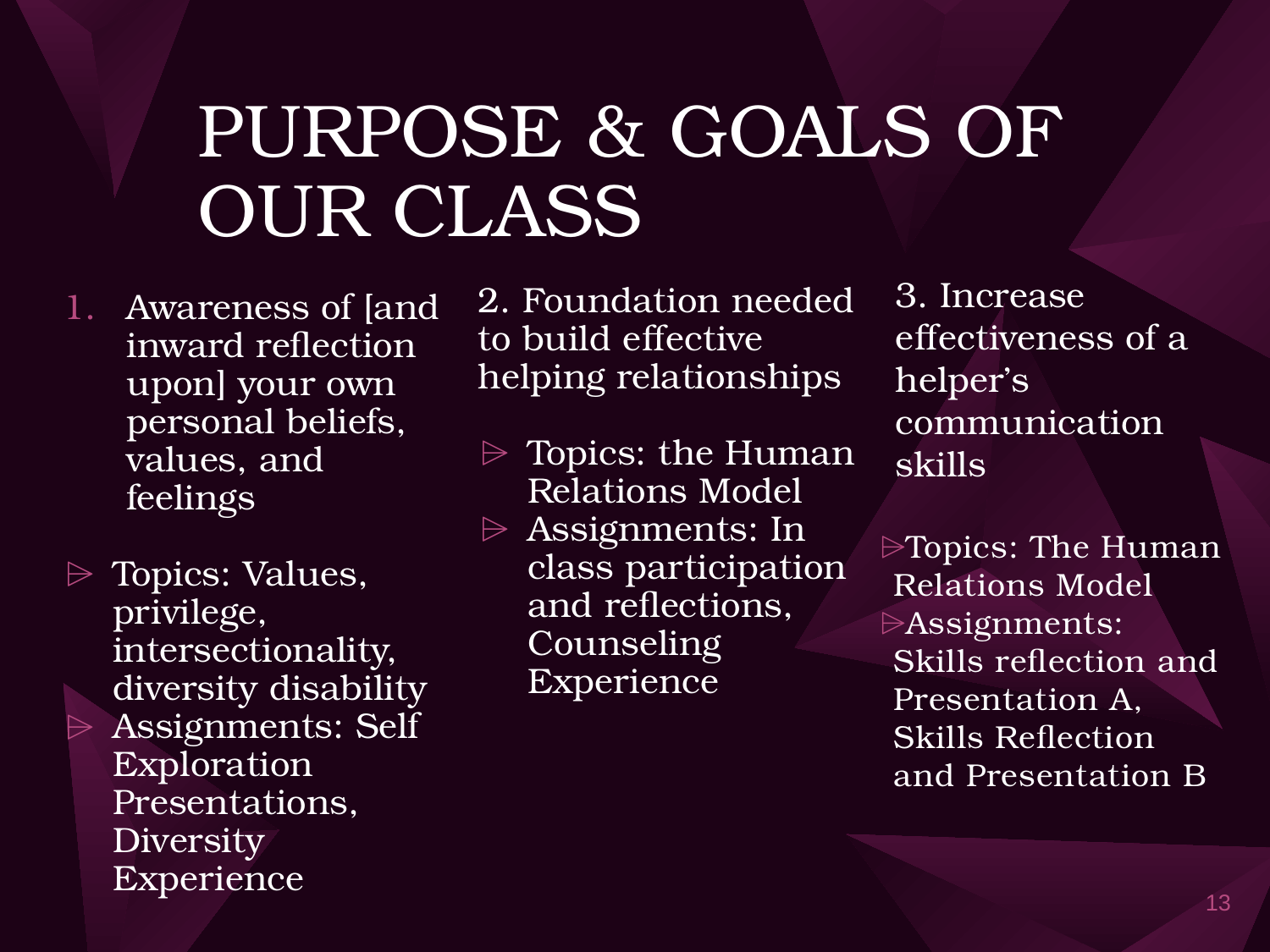

# Purpose & Goals of Our Class
3. Increase effectiveness of a helper’s communication skills

Topics: The Human Relations Model
Assignments: Skills reflection and Presentation A, Skills Reflection and Presentation B

Awareness of [and inward reflection upon] your own personal beliefs, values, and feelings

Topics: Values, privilege, intersectionality, diversity disability
Assignments: Self Exploration Presentations, Diversity Experience

2. Foundation needed to build effective helping relationships

Topics: the Human Relations Model
Assignments: In class participation and reflections, Counseling Experience

13